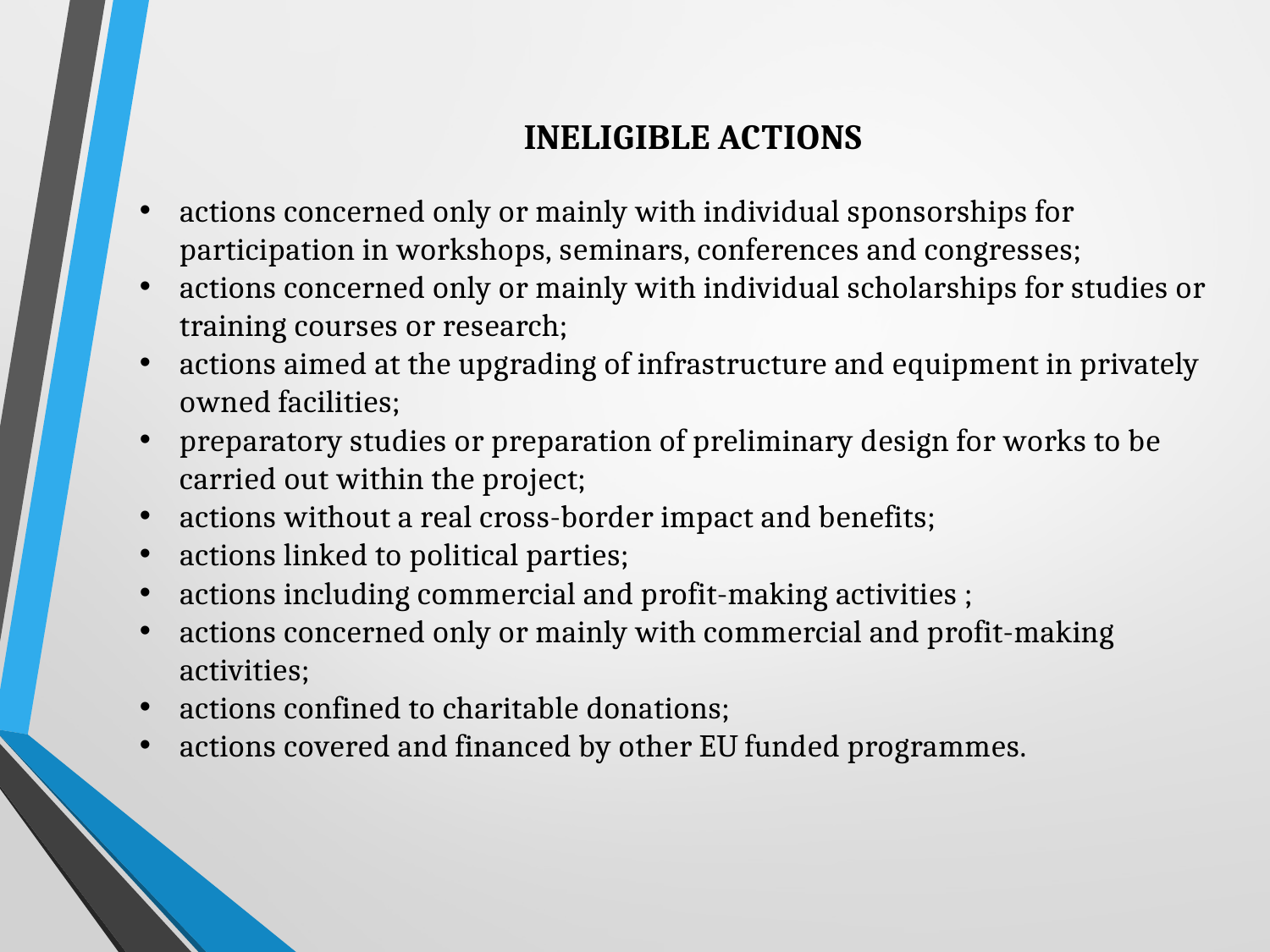

INELIGIBLE ACTIONS

actions concerned only or mainly with individual sponsorships for participation in workshops, seminars, conferences and congresses;
actions concerned only or mainly with individual scholarships for studies or training courses or research;
actions aimed at the upgrading of infrastructure and equipment in privately owned facilities;
preparatory studies or preparation of preliminary design for works to be carried out within the project;
actions without a real cross-border impact and benefits;
actions linked to political parties;
actions including commercial and profit-making activities ;
actions concerned only or mainly with commercial and profit-making activities;
actions confined to charitable donations;
actions covered and financed by other EU funded programmes.